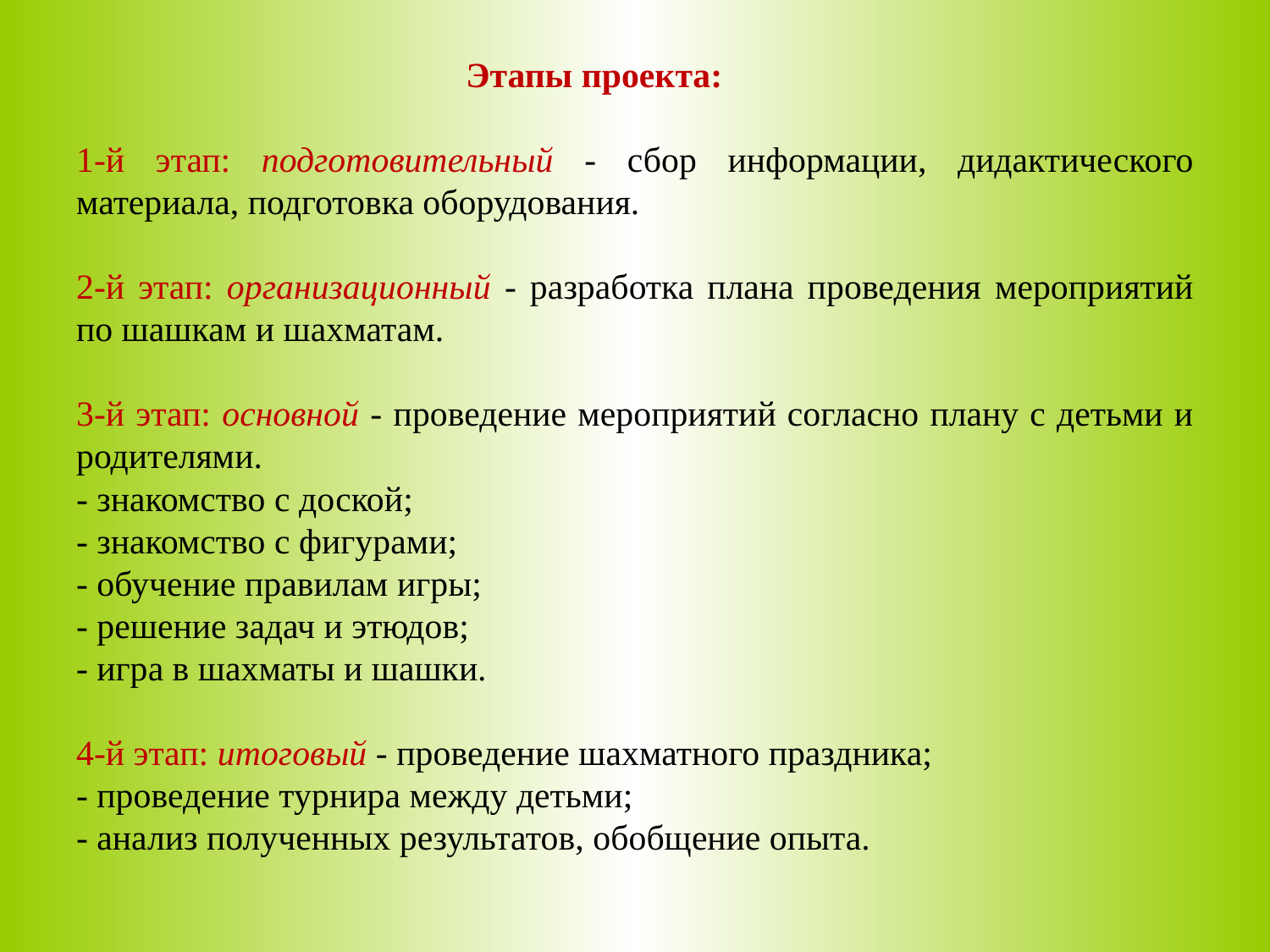

Этапы проекта:

1-й этап: подготовительный - сбор информации, дидактического материала, подготовка оборудования.

2-й этап: организационный - разработка плана проведения мероприятий по шашкам и шахматам.

3-й этап: основной - проведение мероприятий согласно плану с детьми и родителями.
- знакомство с доской;
- знакомство с фигурами;
- обучение правилам игры;
- решение задач и этюдов;
- игра в шахматы и шашки.

4-й этап: итоговый - проведение шахматного праздника;
- проведение турнира между детьми;
- анализ полученных результатов, обобщение опыта.